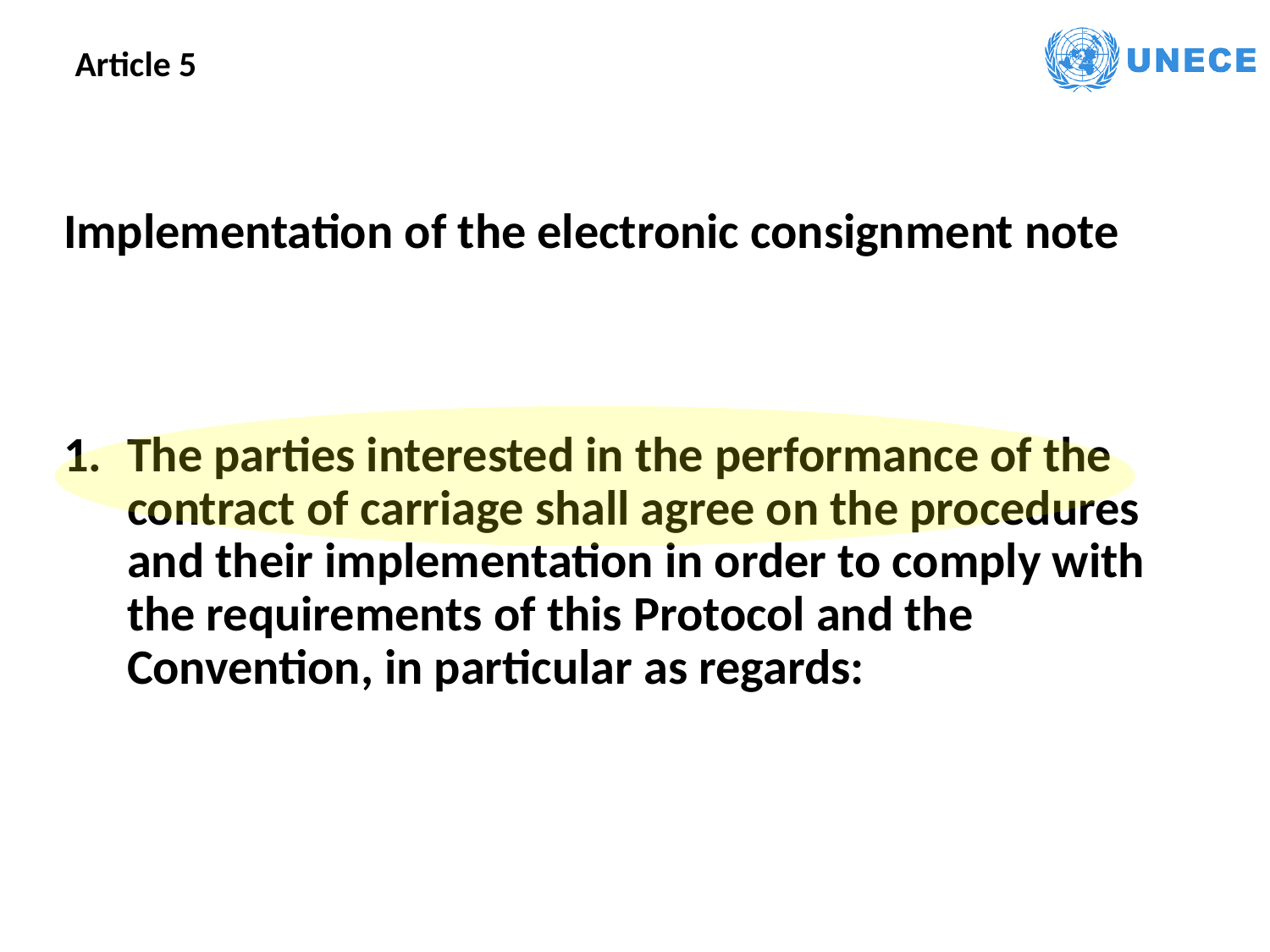

Article 5
Implementation of the electronic consignment note

The parties interested in the performance of the contract of carriage shall agree on the procedures and their implementation in order to comply with the requirements of this Protocol and the Convention, in particular as regards: